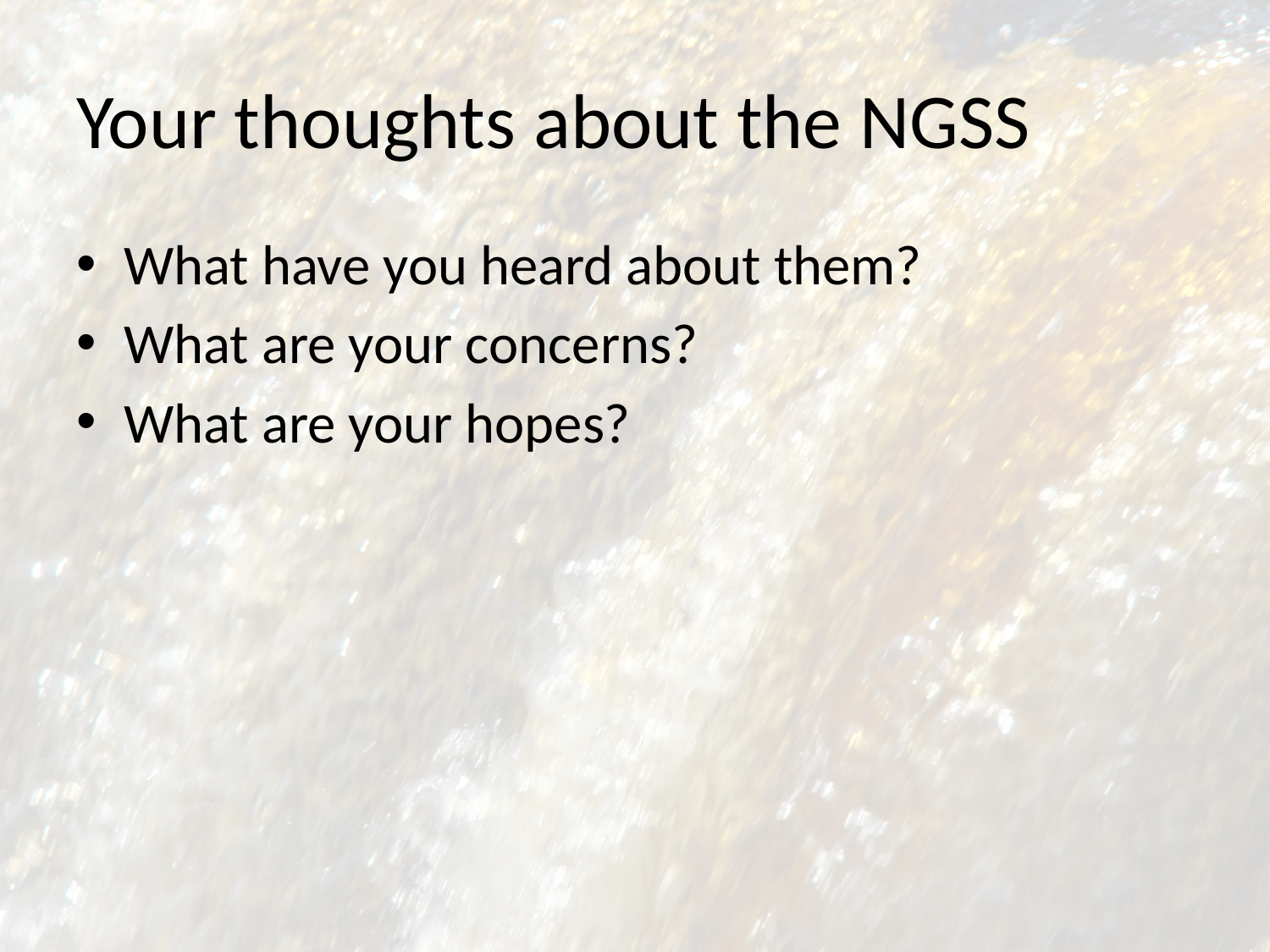

# Your thoughts about the NGSS
What have you heard about them?
What are your concerns?
What are your hopes?